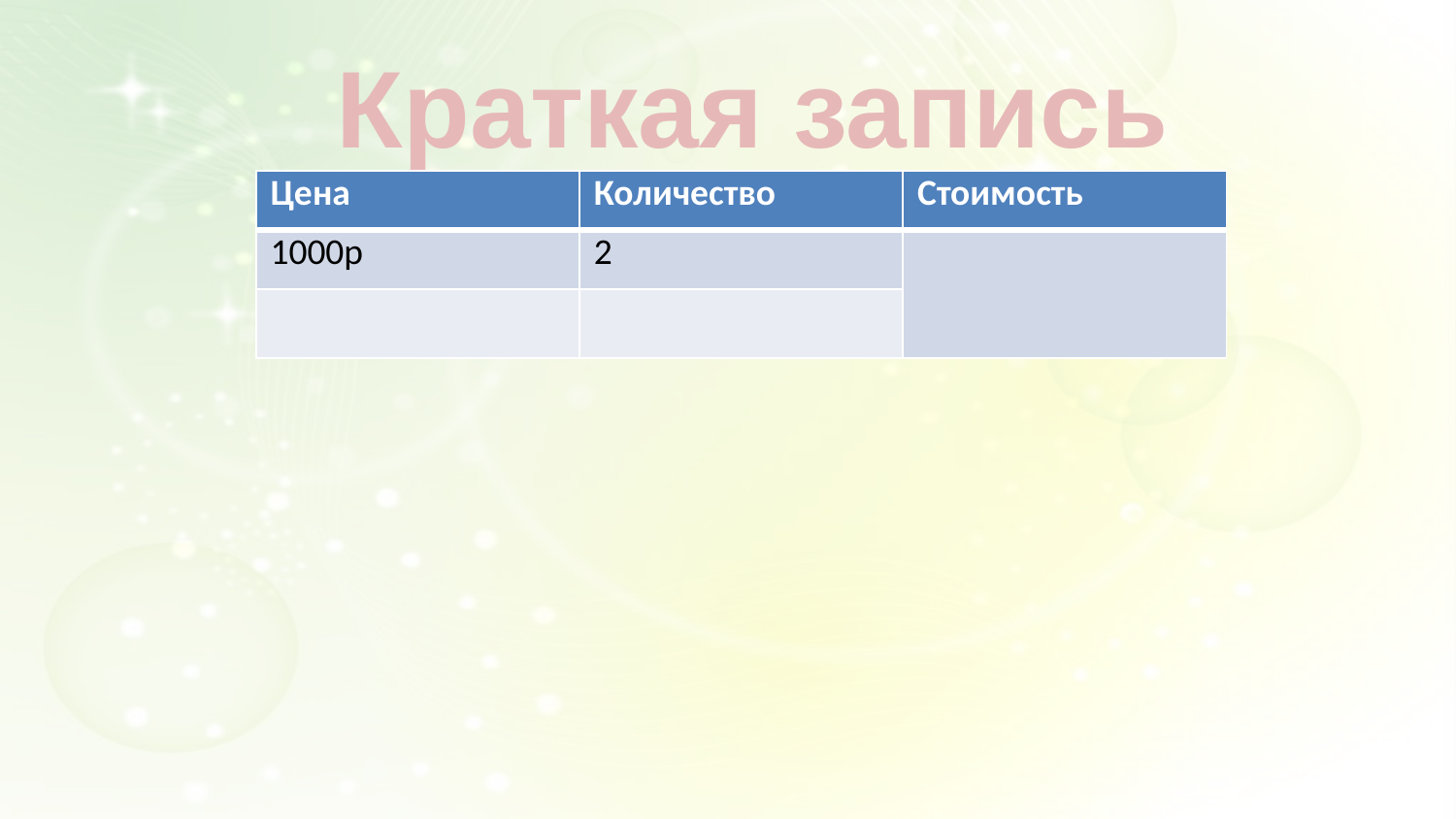

Краткая запись

| Цена | Количество | Стоимость |
| --- | --- | --- |
| 1000р | 2 |  |
|  |  |  |